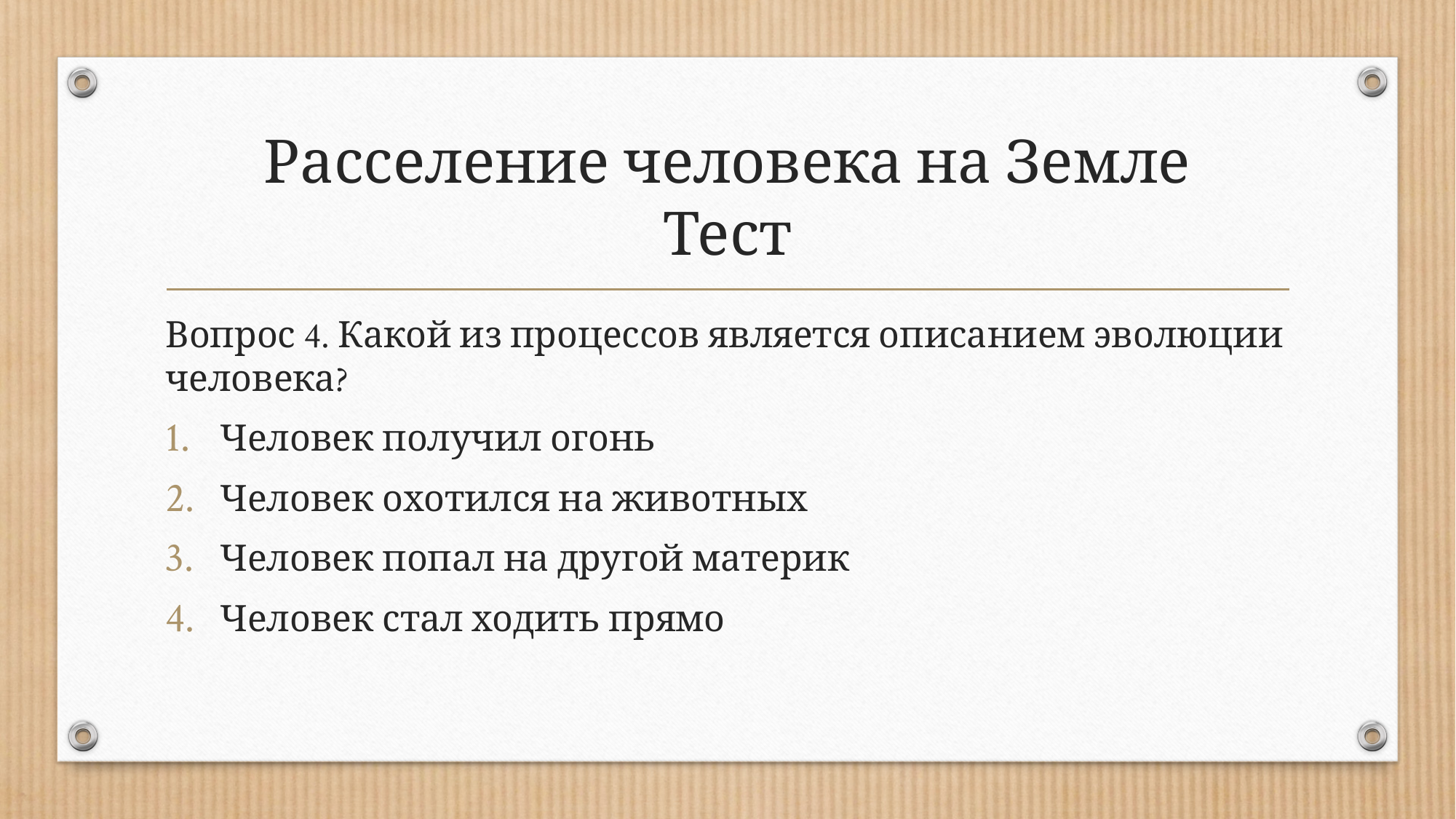

# Расселение человека на Земле Тест
Вопрос 4. Какой из процессов является описанием эволюции человека?
Человек получил огонь
Человек охотился на животных
Человек попал на другой материк
Человек стал ходить прямо